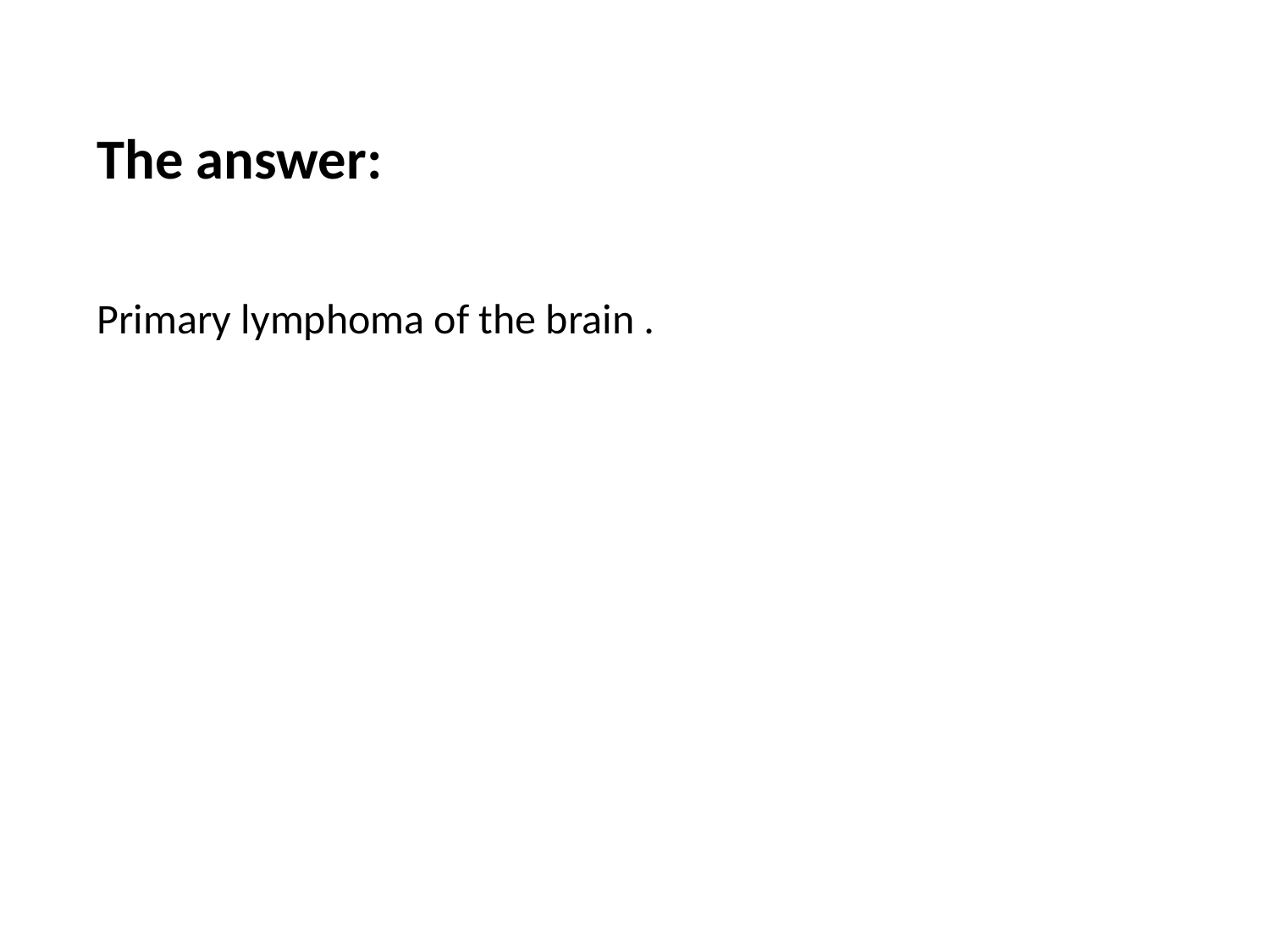

The answer:

Primary lymphoma of the brain .